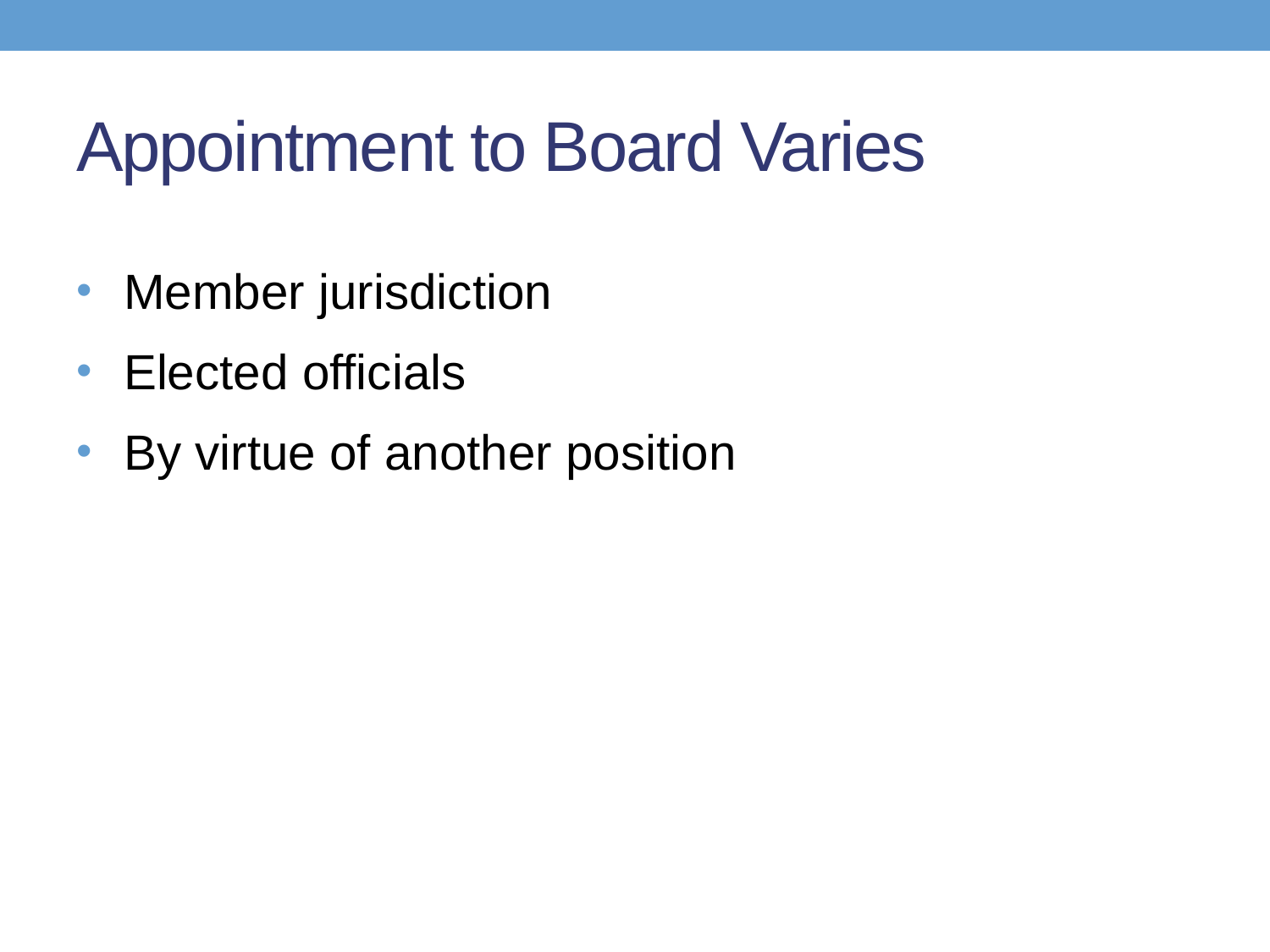

# Appointment to Board Varies
Member jurisdiction
Elected officials
By virtue of another position